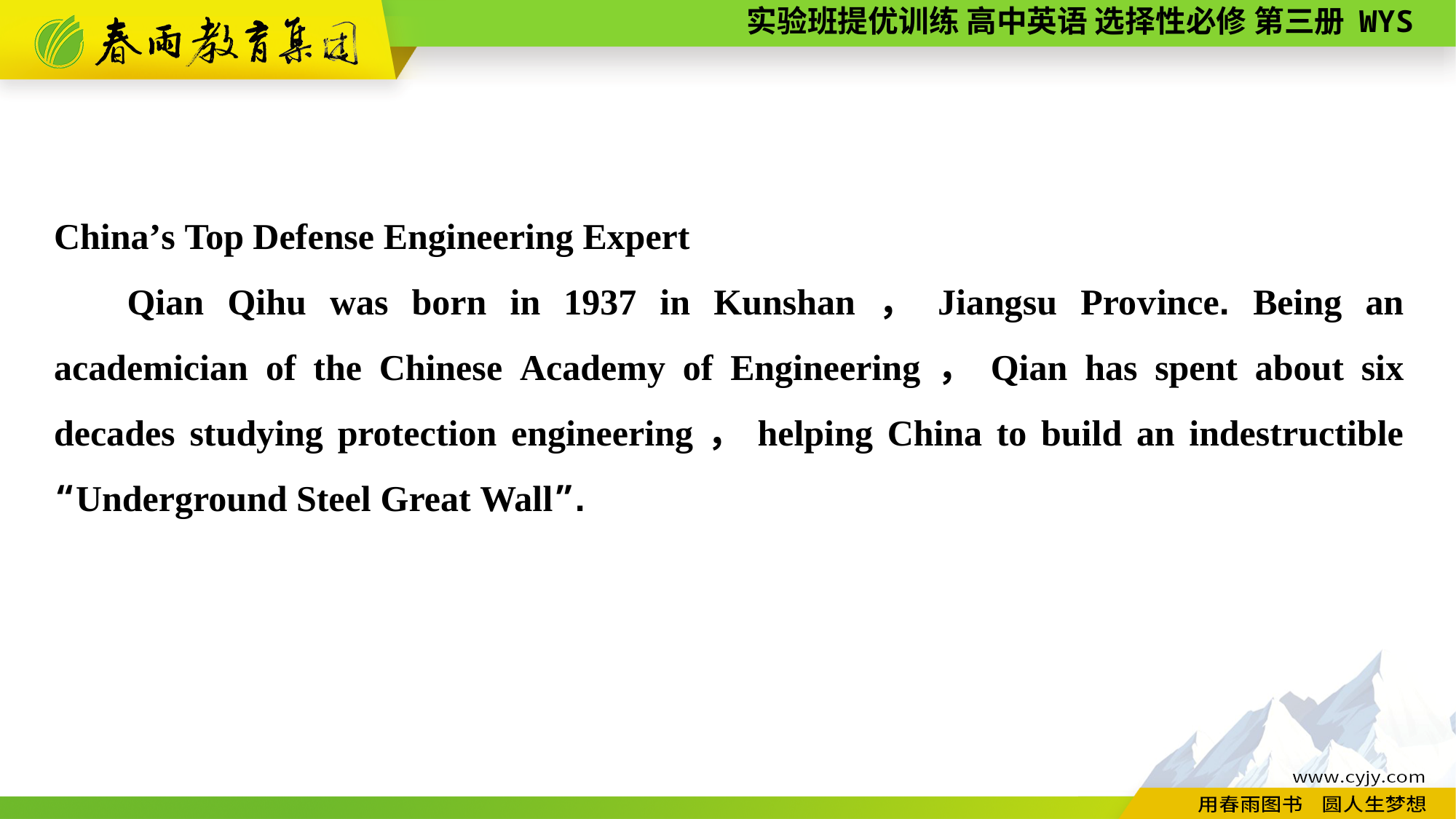

China’s Top Defense Engineering Expert
Qian Qihu was born in 1937 in Kunshan，Jiangsu Province. Being an academician of the Chinese Academy of Engineering，Qian has spent about six decades studying protection engineering，helping China to build an indestructible “Underground Steel Great Wall”.